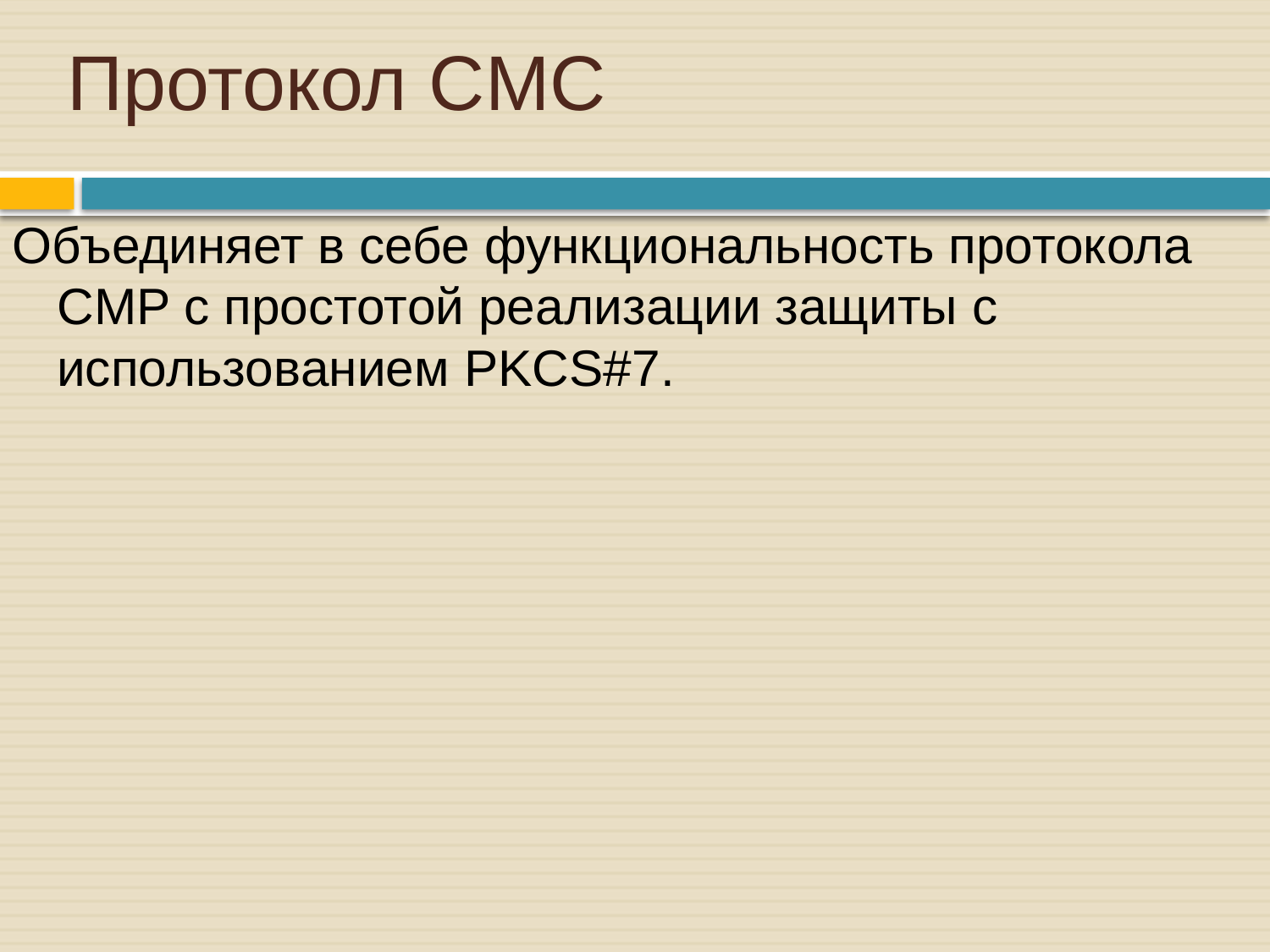

# Протокол CMC
Объединяет в себе функциональность протокола СMP с простотой реализации защиты с использованием PKCS#7.